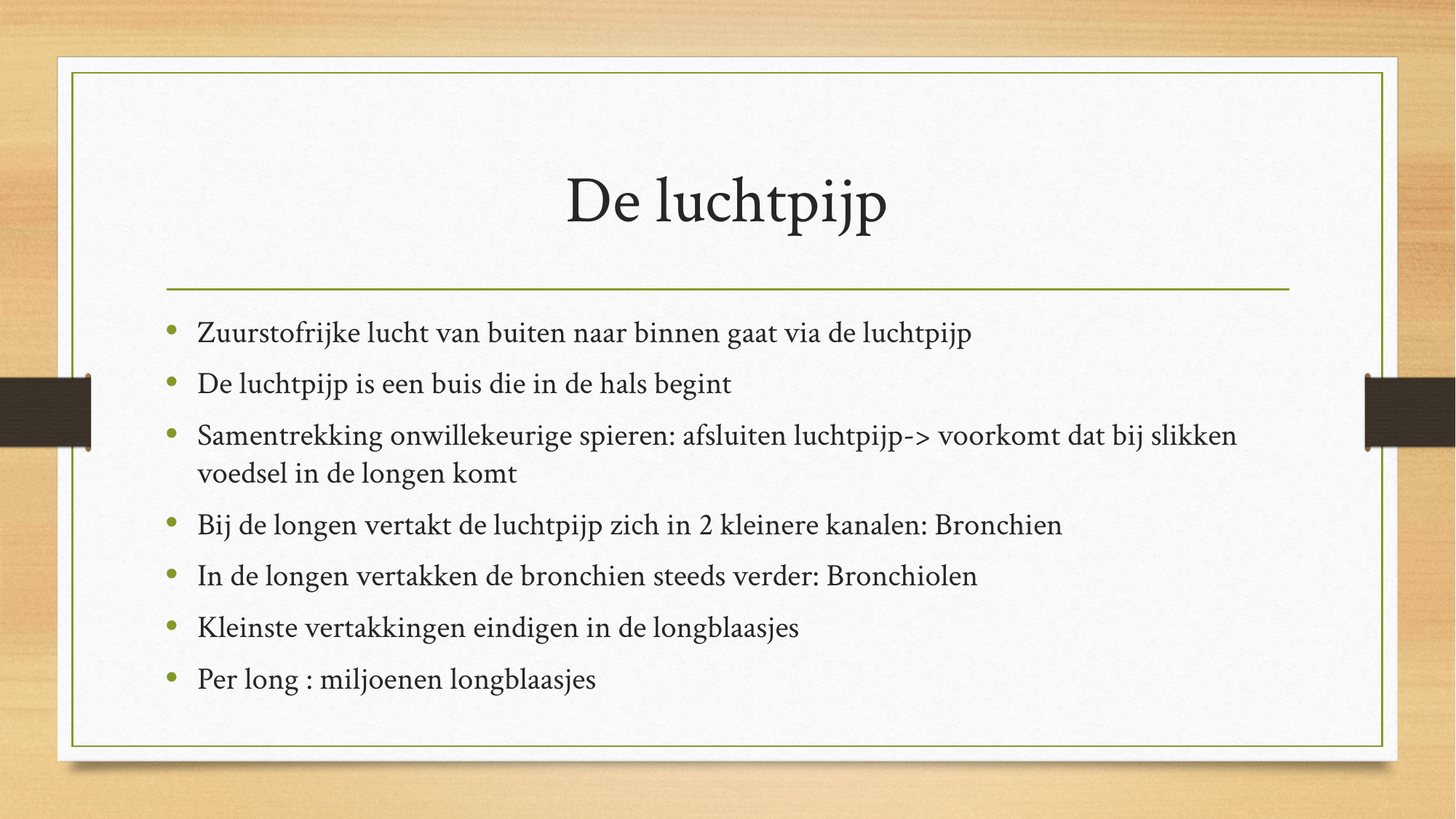

# De luchtpijp
Zuurstofrijke lucht van buiten naar binnen gaat via de luchtpijp
De luchtpijp is een buis die in de hals begint
Samentrekking onwillekeurige spieren: afsluiten luchtpijp-> voorkomt dat bij slikken voedsel in de longen komt
Bij de longen vertakt de luchtpijp zich in 2 kleinere kanalen: Bronchien
In de longen vertakken de bronchien steeds verder: Bronchiolen
Kleinste vertakkingen eindigen in de longblaasjes
Per long : miljoenen longblaasjes